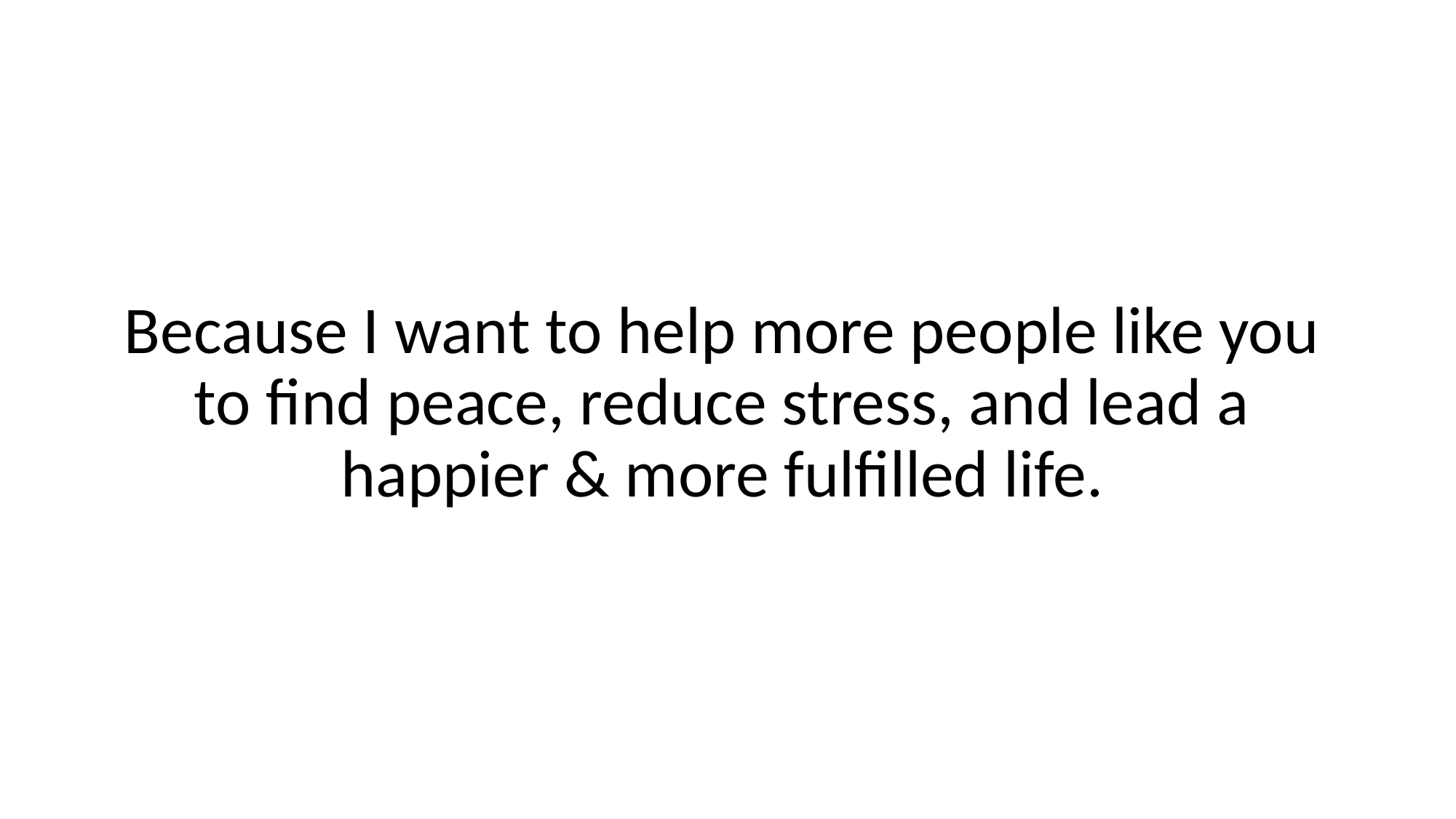

Because I want to help more people like you to find peace, reduce stress, and lead a happier & more fulfilled life.